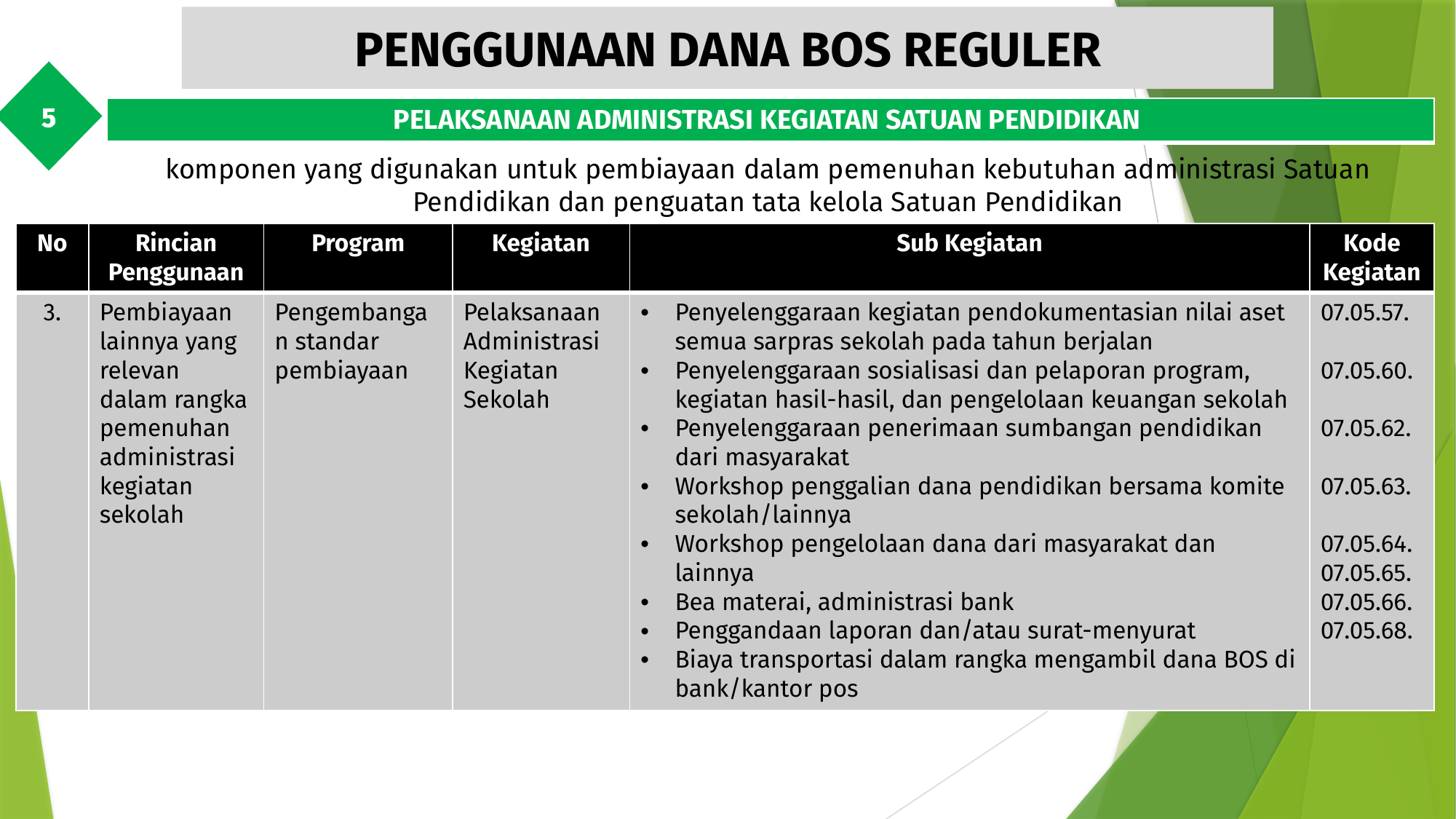

PENGGUNAAN DANA BOS REGULER
5
| PELAKSANAAN ADMINISTRASI KEGIATAN SATUAN PENDIDIKAN |
| --- |
komponen yang digunakan untuk pembiayaan dalam pemenuhan kebutuhan administrasi Satuan Pendidikan dan penguatan tata kelola Satuan Pendidikan
| No | Rincian Penggunaan | Program | Kegiatan | Sub Kegiatan | Kode Kegiatan |
| --- | --- | --- | --- | --- | --- |
| 3. | Pembiayaan lainnya yang relevan dalam rangka pemenuhan administrasi kegiatan sekolah | Pengembangan standar pembiayaan | Pelaksanaan Administrasi Kegiatan Sekolah | Penyelenggaraan kegiatan pendokumentasian nilai aset semua sarpras sekolah pada tahun berjalan Penyelenggaraan sosialisasi dan pelaporan program, kegiatan hasil-hasil, dan pengelolaan keuangan sekolah Penyelenggaraan penerimaan sumbangan pendidikan dari masyarakat Workshop penggalian dana pendidikan bersama komite sekolah/lainnya Workshop pengelolaan dana dari masyarakat dan lainnya Bea materai, administrasi bank Penggandaan laporan dan/atau surat-menyurat Biaya transportasi dalam rangka mengambil dana BOS di bank/kantor pos | 07.05.57. 07.05.60. 07.05.62. 07.05.63. 07.05.64. 07.05.65. 07.05.66. 07.05.68. |